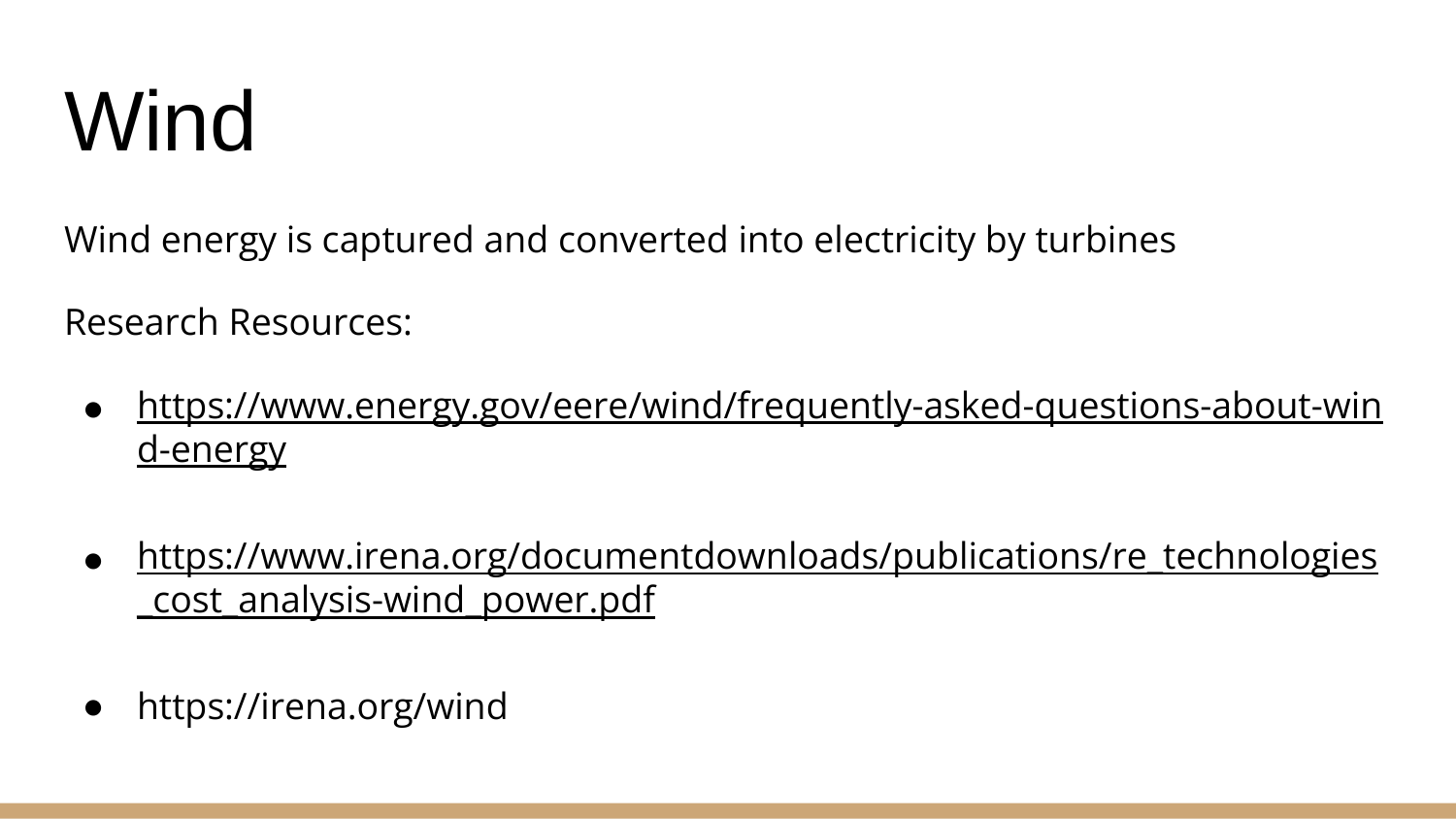

# Wind
Wind energy is captured and converted into electricity by turbines
Research Resources:
https://www.energy.gov/eere/wind/frequently-asked-questions-about-wind-energy
https://www.irena.org/documentdownloads/publications/re_technologies_cost_analysis-wind_power.pdf
https://irena.org/wind